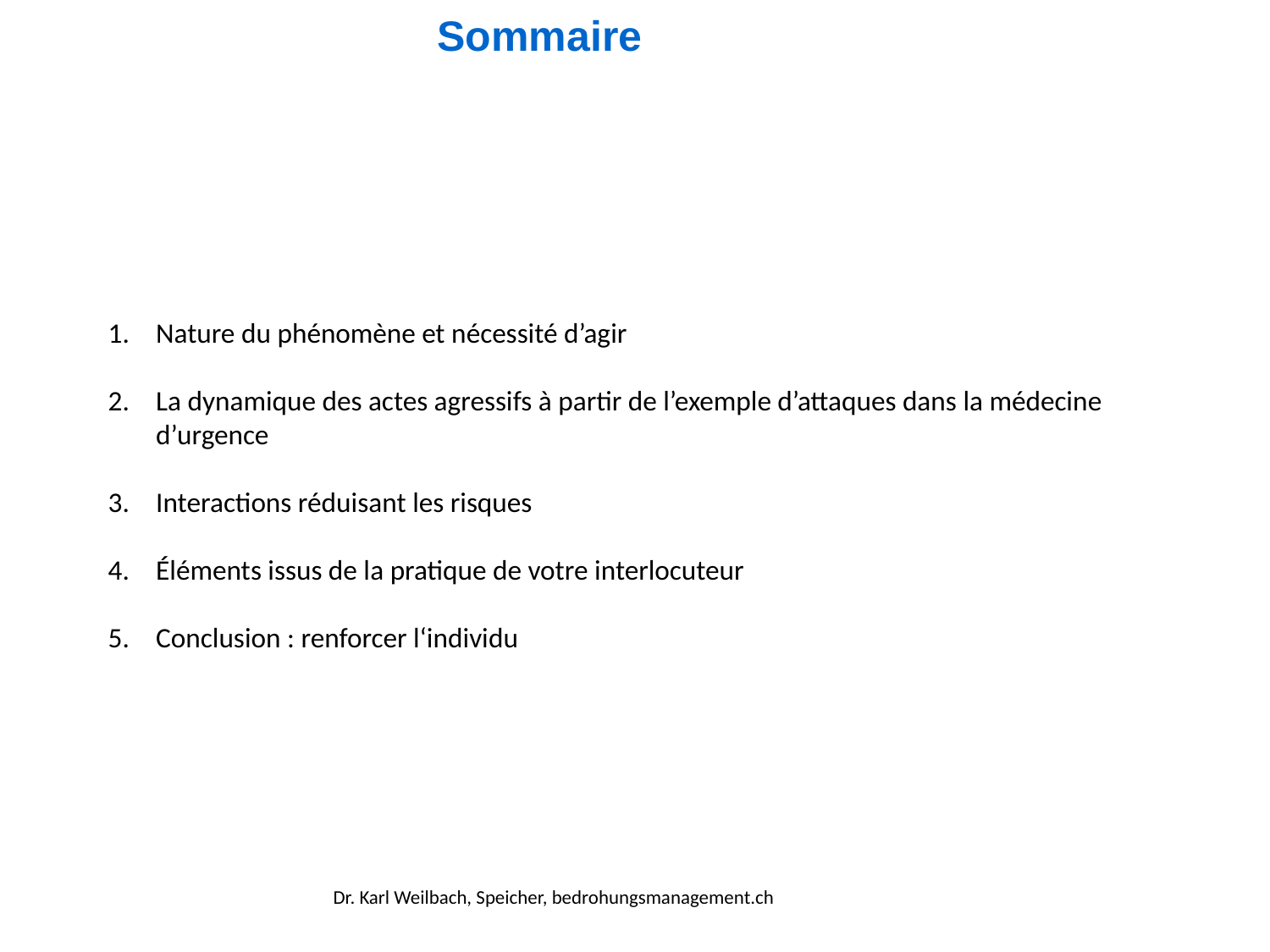

Sommaire

Nature du phénomène et nécessité d’agir

La dynamique des actes agressifs à partir de l’exemple d’attaques dans la médecine d’urgence

Interactions réduisant les risques

Éléments issus de la pratique de votre interlocuteur

Conclusion : renforcer l‘individu

Dr. Karl Weilbach, Speicher, bedrohungsmanagement.ch